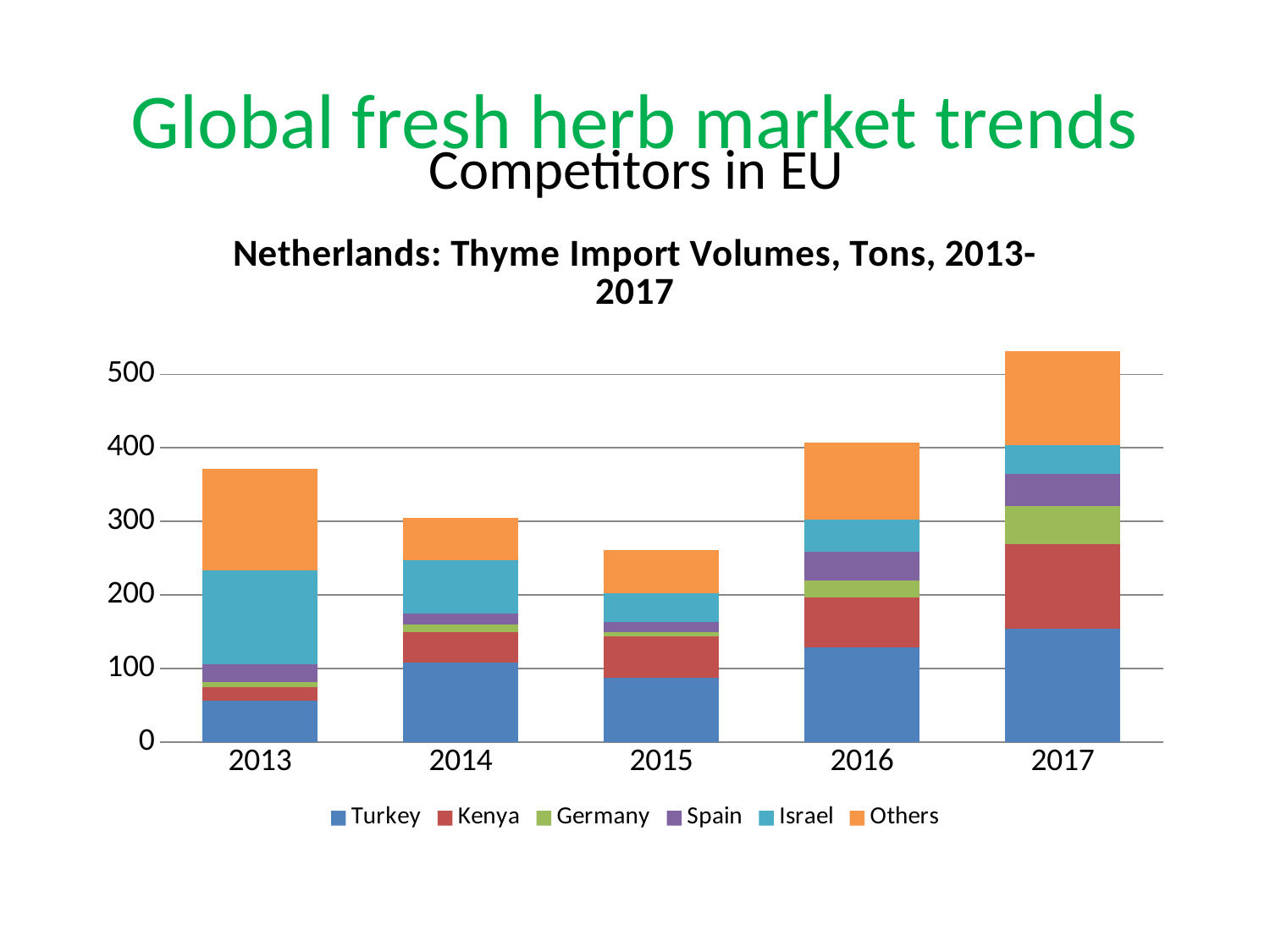

# Global fresh herb market trends
Competitors in EU

### Chart: Netherlands: Thyme Import Volumes, Tons, 2013-2017

| Category | Turkey | Kenya | Germany | Spain | Israel | Others |
|---|---|---|---|---|---|---|
| 2013 | 56.0 | 19.0 | 7.0 | 24.0 | 127.0 | 138.0 |
| 2014 | 108.0 | 41.0 | 11.0 | 15.0 | 72.0 | 58.0 |
| 2015 | 87.0 | 57.0 | 5.0 | 14.0 | 39.0 | 59.0 |
| 2016 | 129.0 | 68.0 | 23.0 | 39.0 | 44.0 | 104.0 |
| 2017 | 154.0 | 115.0 | 52.0 | 44.0 | 39.0 | 127.0 |